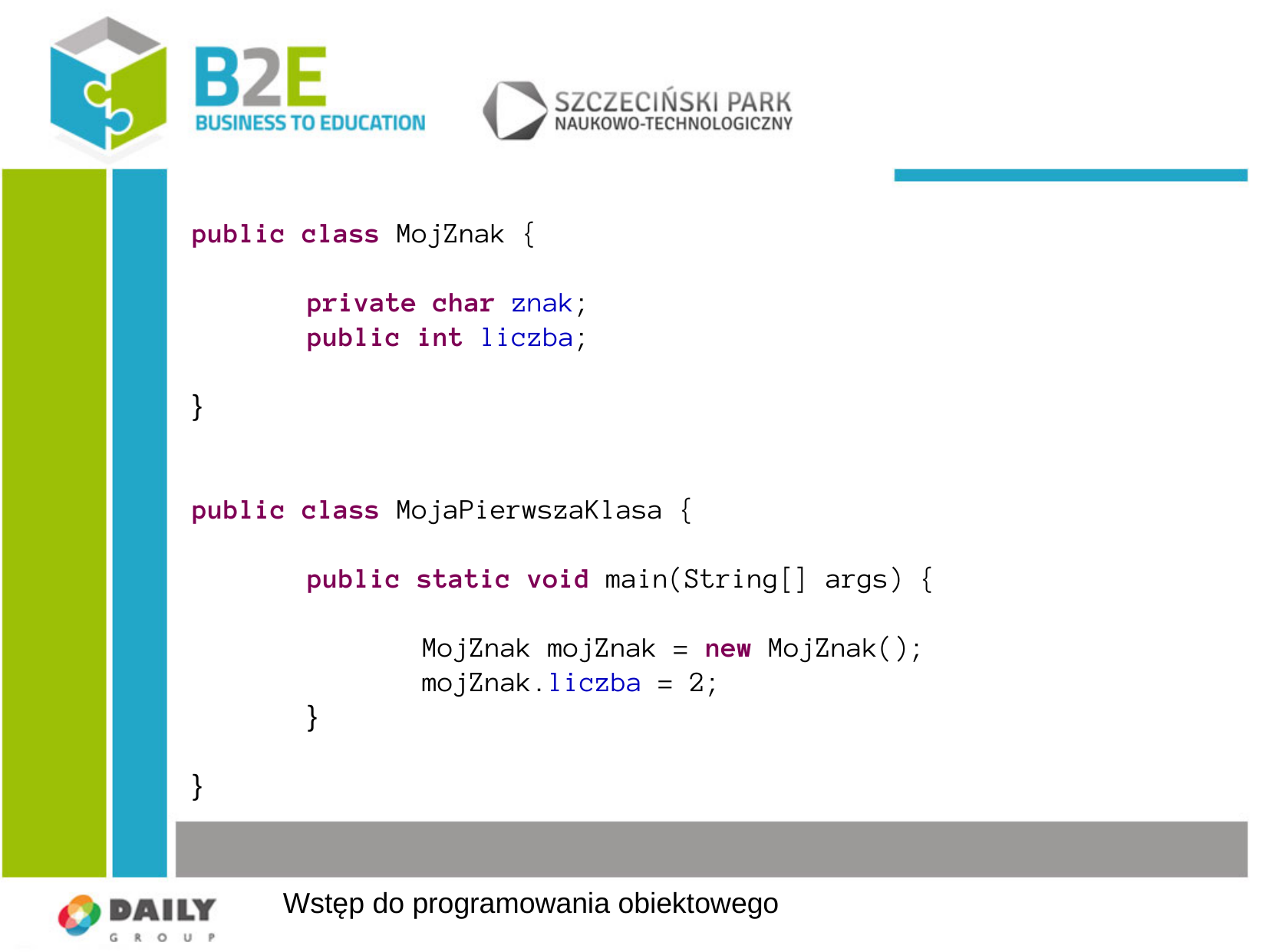

public class MojZnak {

	private char znak;
	public int liczba;

}

public class MojaPierwszaKlasa {

	public static void main(String[] args) {

		MojZnak mojZnak = new MojZnak();
		mojZnak.liczba = 2;
	}

}
Wstęp do programowania obiektowego